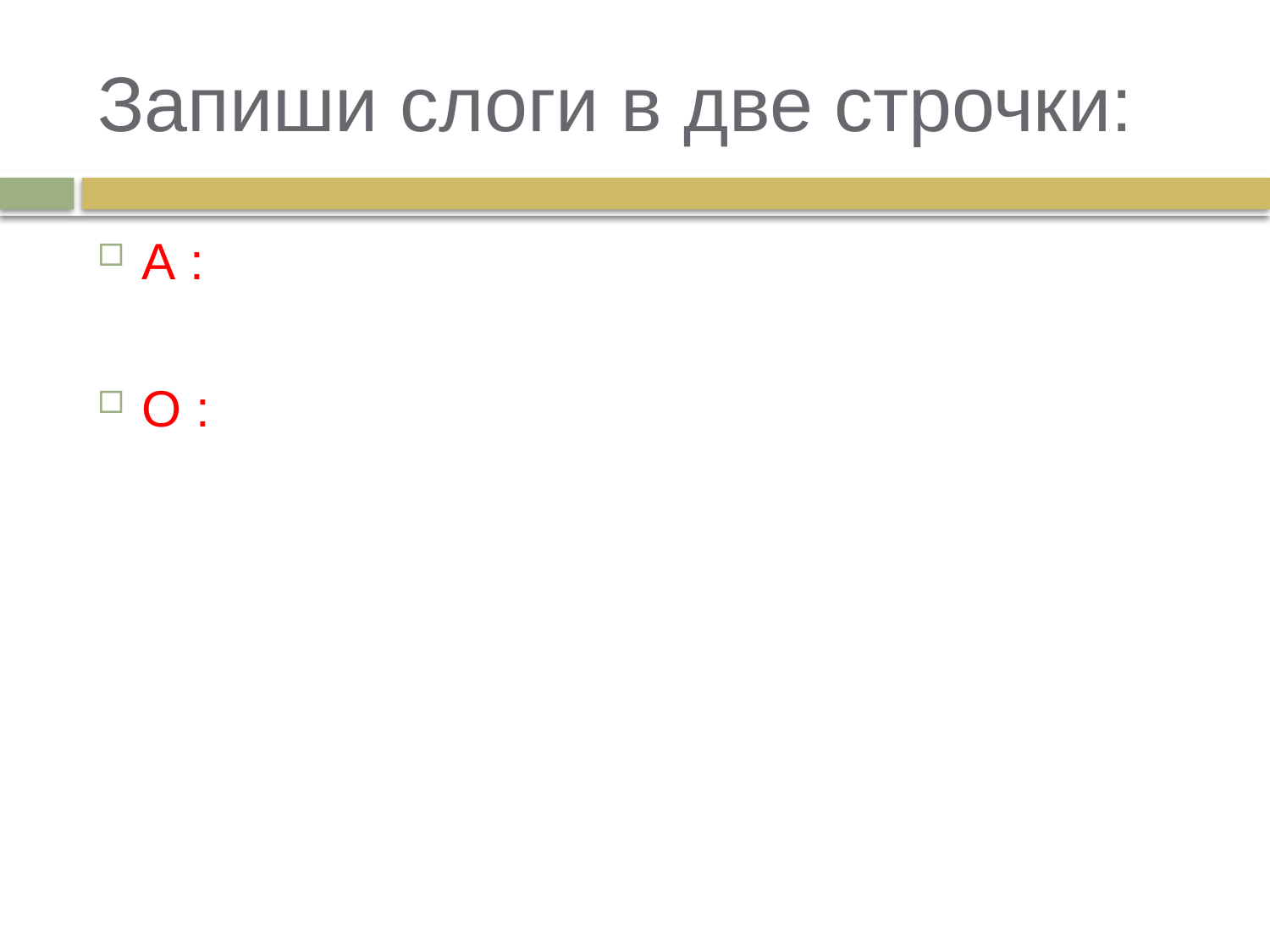

# Запиши слоги в две строчки:
А :

О :